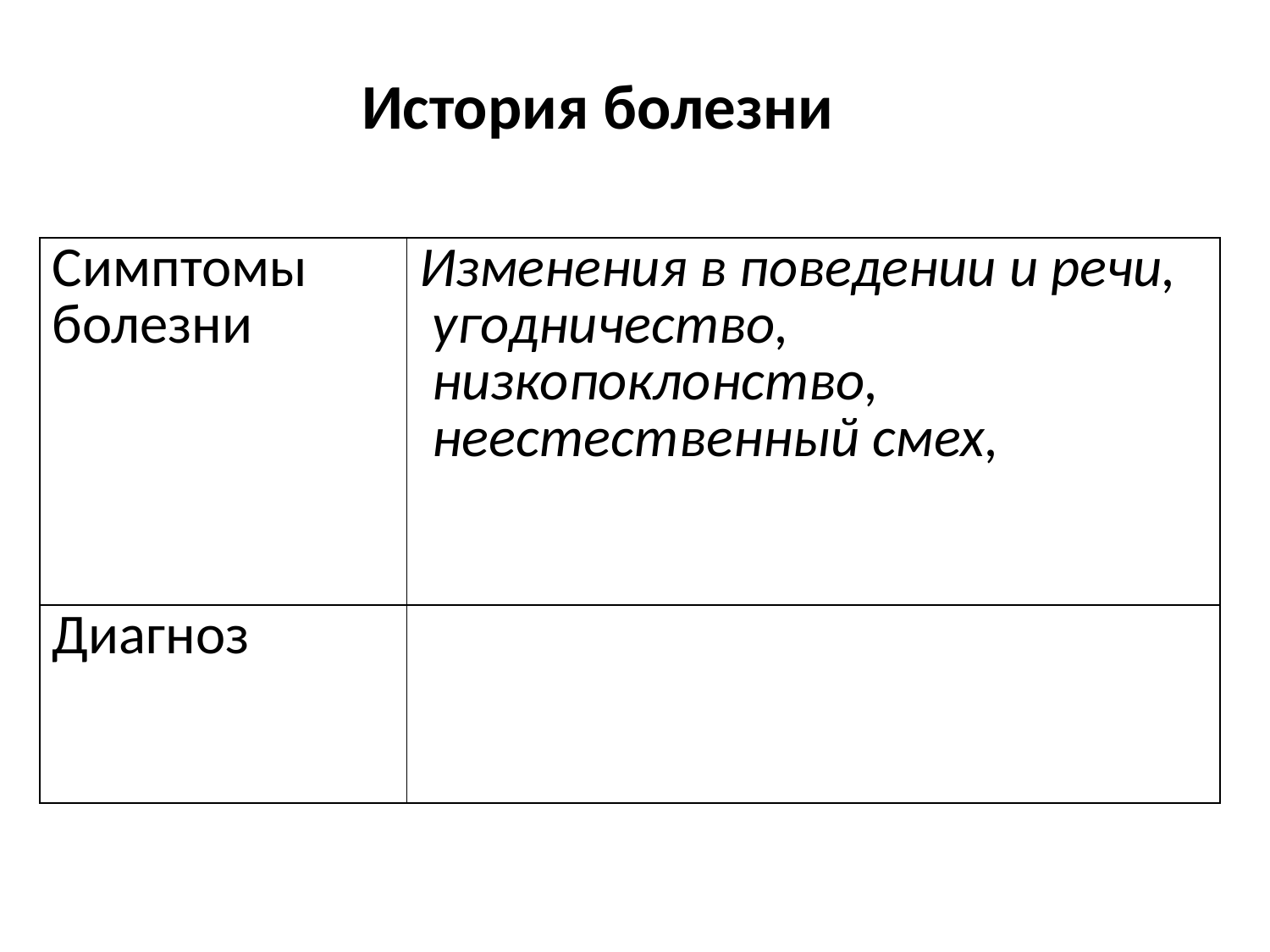

История болезни

| Симптомы болезни | Изменения в поведении и речи, угодничество, низкопоклонство, неестественный смех, |
| --- | --- |
| Диагноз |  |